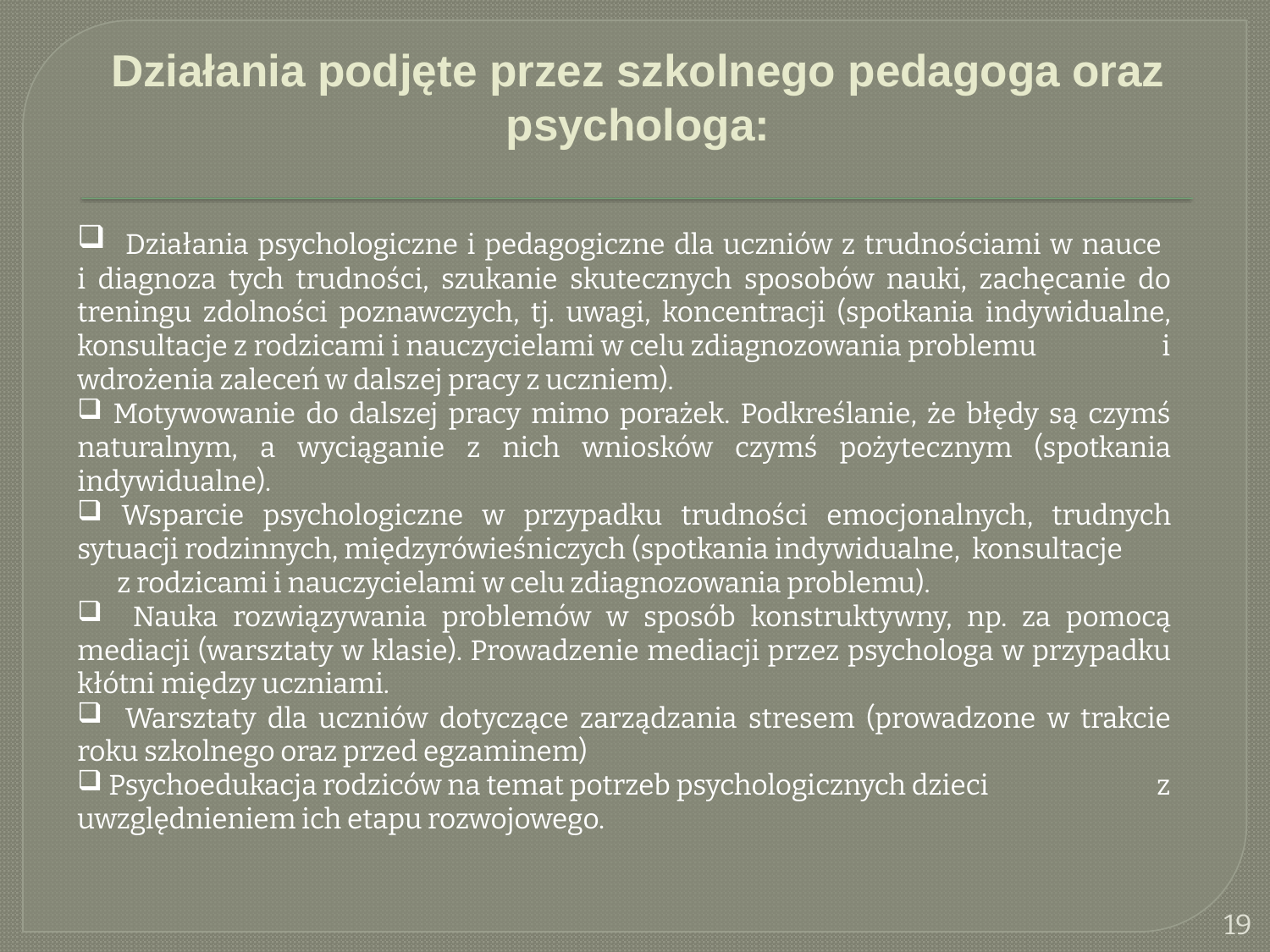

# Działania podjęte przez szkolnego pedagoga oraz psychologa:
  Działania psychologiczne i pedagogiczne dla uczniów z trudnościami w nauce
i diagnoza tych trudności, szukanie skutecznych sposobów nauki, zachęcanie do treningu zdolności poznawczych, tj. uwagi, koncentracji (spotkania indywidualne, konsultacje z rodzicami i nauczycielami w celu zdiagnozowania problemu                    i wdrożenia zaleceń w dalszej pracy z uczniem).
 Motywowanie do dalszej pracy mimo porażek. Podkreślanie, że błędy są czymś naturalnym, a wyciąganie z nich wniosków czymś pożytecznym (spotkania indywidualne).
 Wsparcie psychologiczne w przypadku trudności emocjonalnych, trudnych sytuacji rodzinnych, międzyrówieśniczych (spotkania indywidualne,  konsultacje                z rodzicami i nauczycielami w celu zdiagnozowania problemu).
  Nauka rozwiązywania problemów w sposób konstruktywny, np. za pomocą mediacji (warsztaty w klasie). Prowadzenie mediacji przez psychologa w przypadku kłótni między uczniami.
  Warsztaty dla uczniów dotyczące zarządzania stresem (prowadzone w trakcie roku szkolnego oraz przed egzaminem)
 Psychoedukacja rodziców na temat potrzeb psychologicznych dzieci                             z uwzględnieniem ich etapu rozwojowego.
19